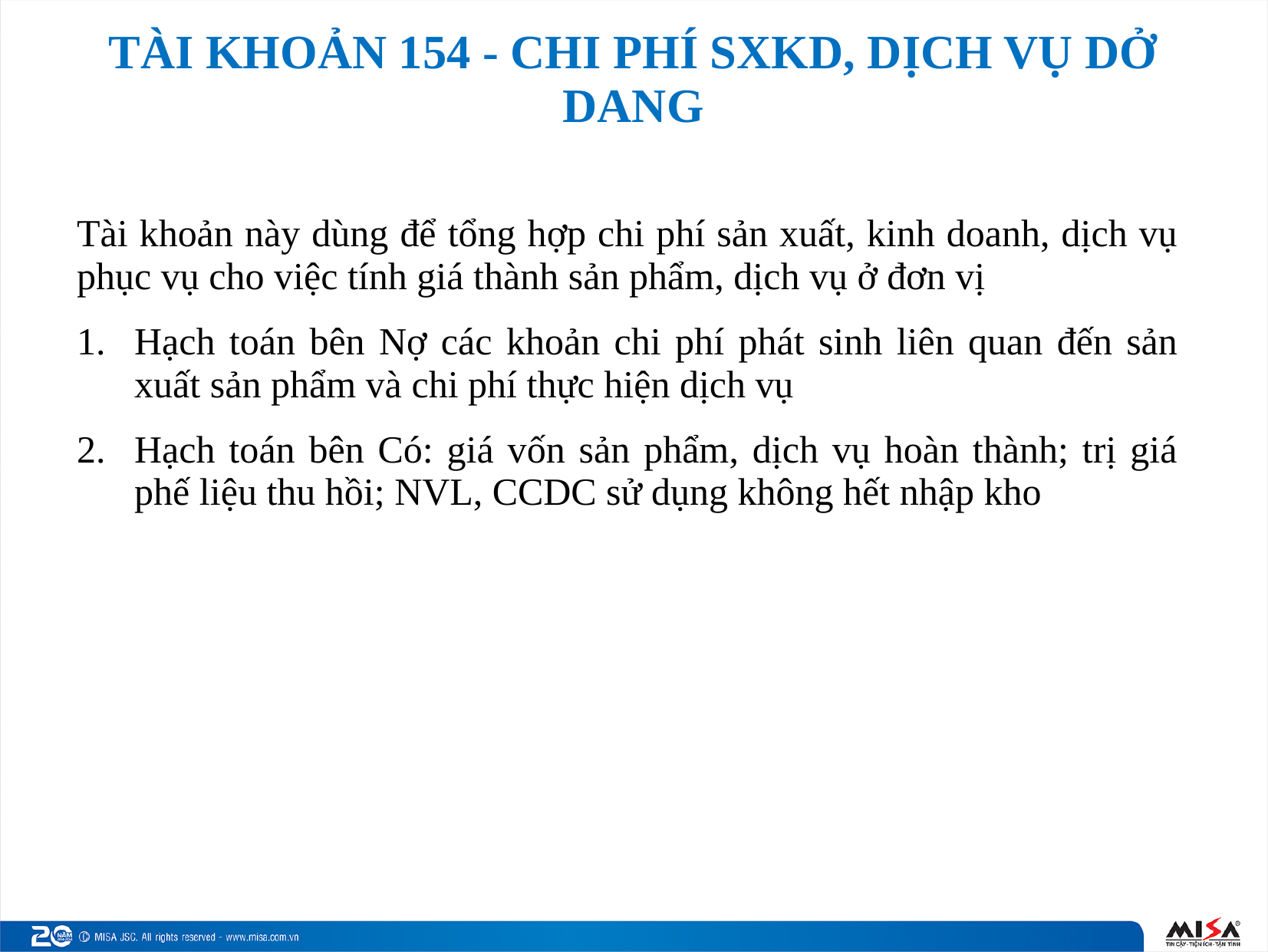

# TÀI KHOẢN 154 - CHI PHÍ SXKD, DỊCH VỤ DỞ DANG

Tài khoản này dùng để tổng hợp chi phí sản xuất, kinh doanh, dịch vụ phục vụ cho việc tính giá thành sản phẩm, dịch vụ ở đơn vị
Hạch toán bên Nợ các khoản chi phí phát sinh liên quan đến sản xuất sản phẩm và chi phí thực hiện dịch vụ
Hạch toán bên Có: giá vốn sản phẩm, dịch vụ hoàn thành; trị giá phế liệu thu hồi; NVL, CCDC sử dụng không hết nhập kho